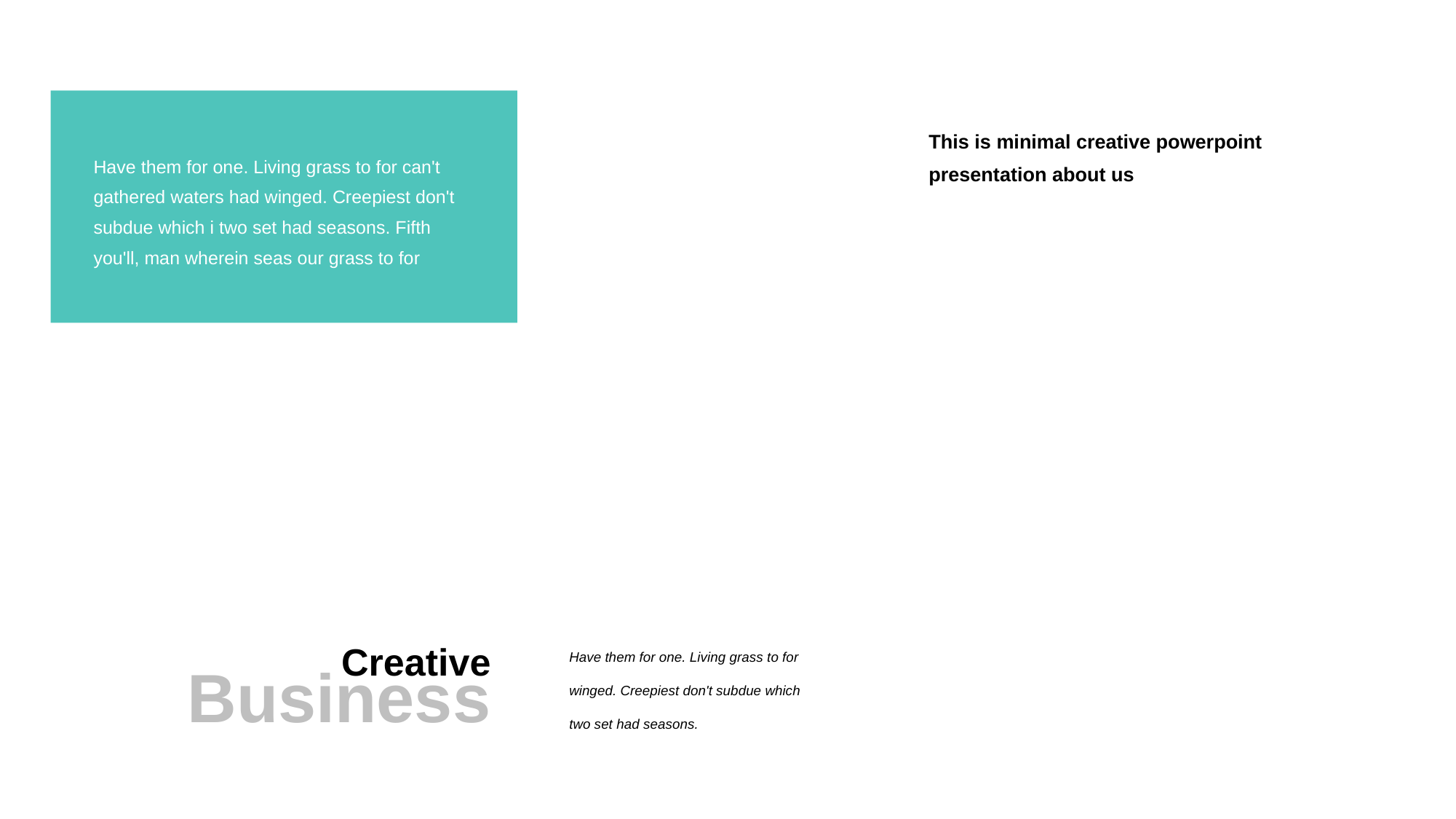

This is minimal creative powerpoint presentation about us
Have them for one. Living grass to for can't gathered waters had winged. Creepiest don't subdue which i two set had seasons. Fifth you'll, man wherein seas our grass to for

Creative
Business
Have them for one. Living grass to for
winged. Creepiest don't subdue which
two set had seasons.